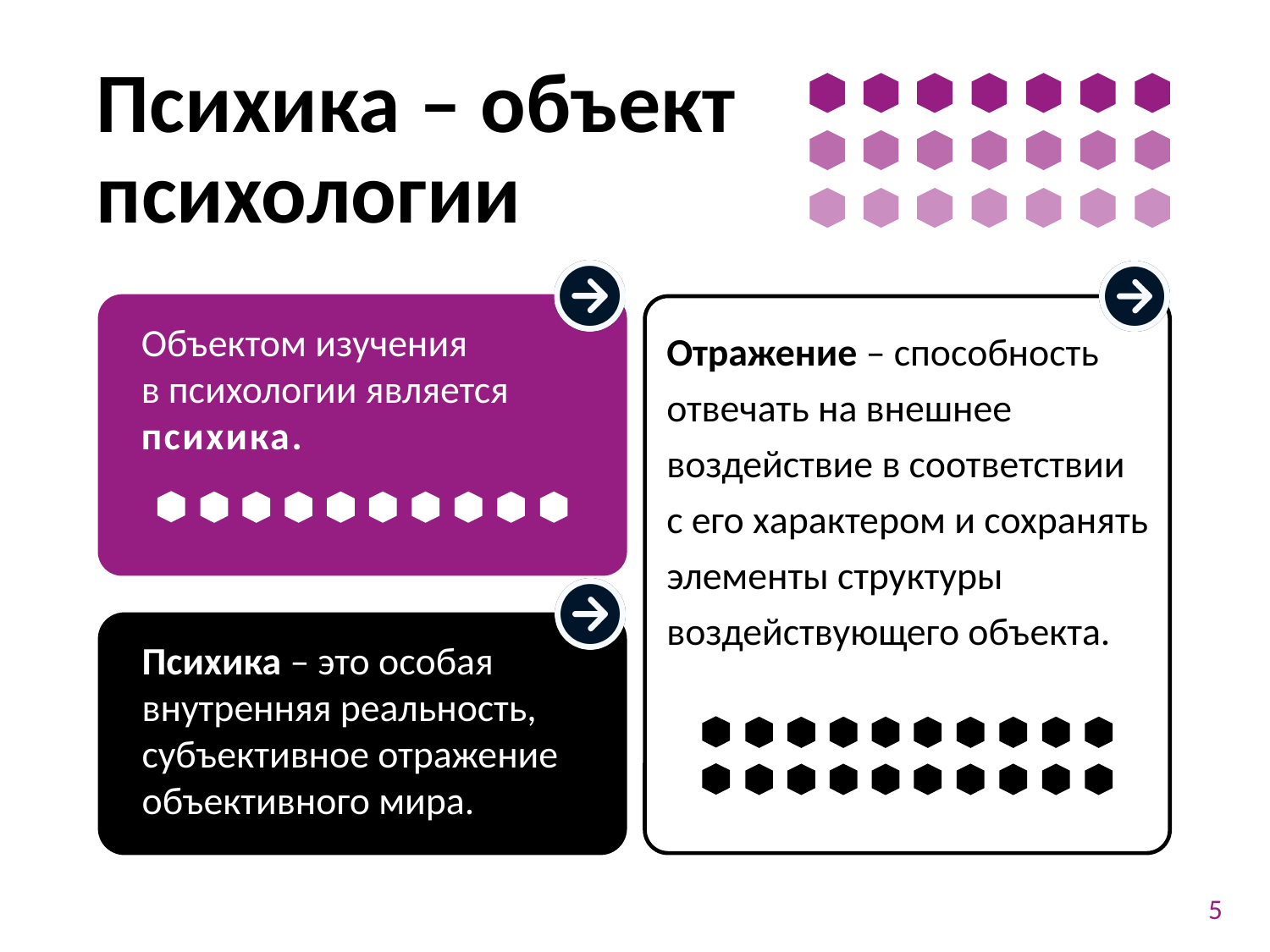

# Психика – объект психологии

Отражение – способность отвечать на внешнее воздействие в соответствии
с его характером и сохранять элементы структуры воздействующего объекта.
Объектом изучения
в психологии является психика.

Психика – это особая внутренняя реальность, субъективное отражение объективного мира.

5